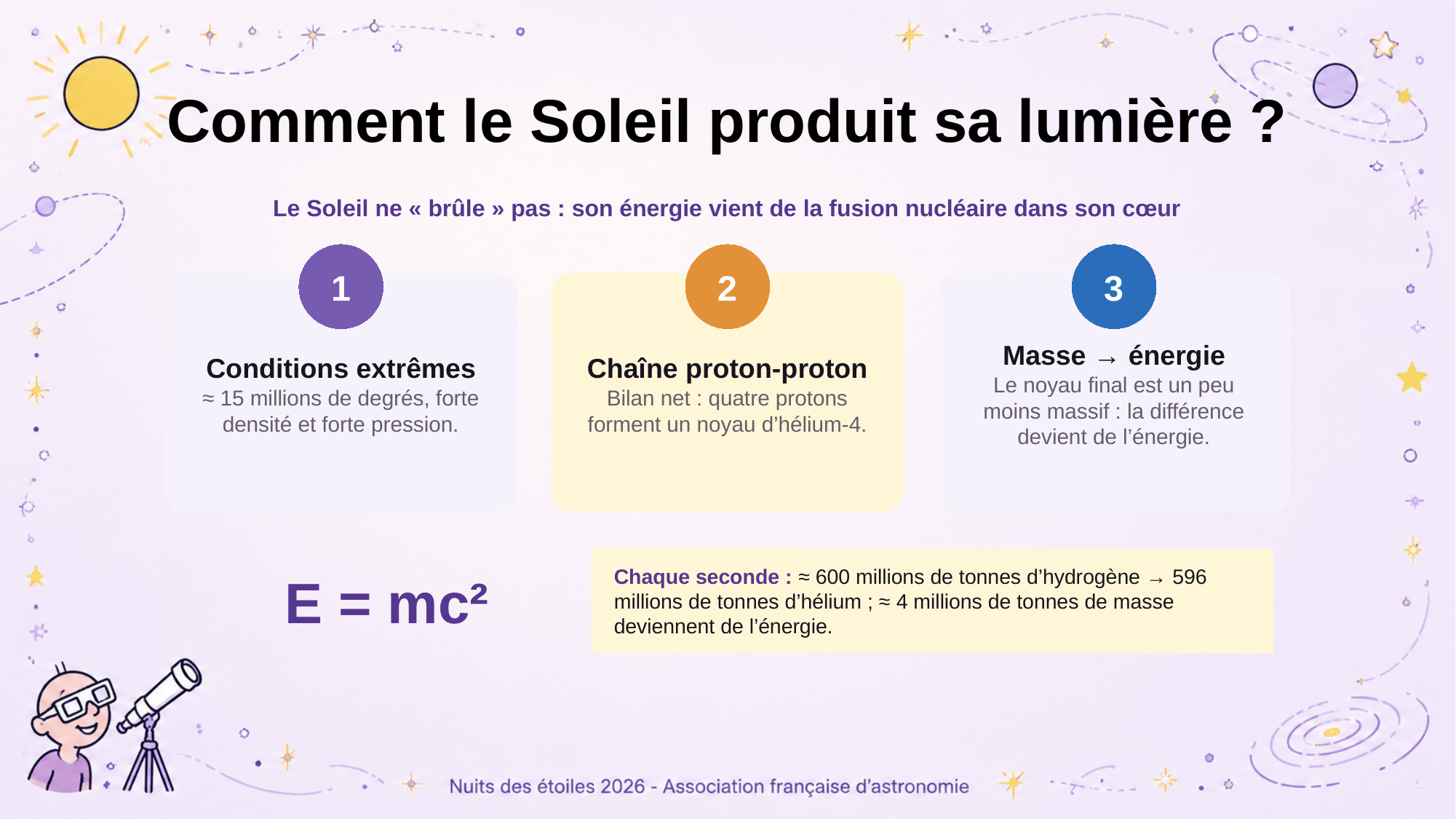

# Comment le Soleil produit sa lumière ?
Le Soleil ne « brûle » pas : son énergie vient de la fusion nucléaire dans son cœur
1
2
3
Conditions extrêmes
≈ 15 millions de degrés, forte densité et forte pression.
Chaîne proton-proton
Bilan net : quatre protons forment un noyau d’hélium-4.
Masse → énergie
Le noyau final est un peu moins massif : la différence devient de l’énergie.
E = mc²
Chaque seconde : ≈ 600 millions de tonnes d’hydrogène → 596 millions de tonnes d’hélium ; ≈ 4 millions de tonnes de masse deviennent de l’énergie.